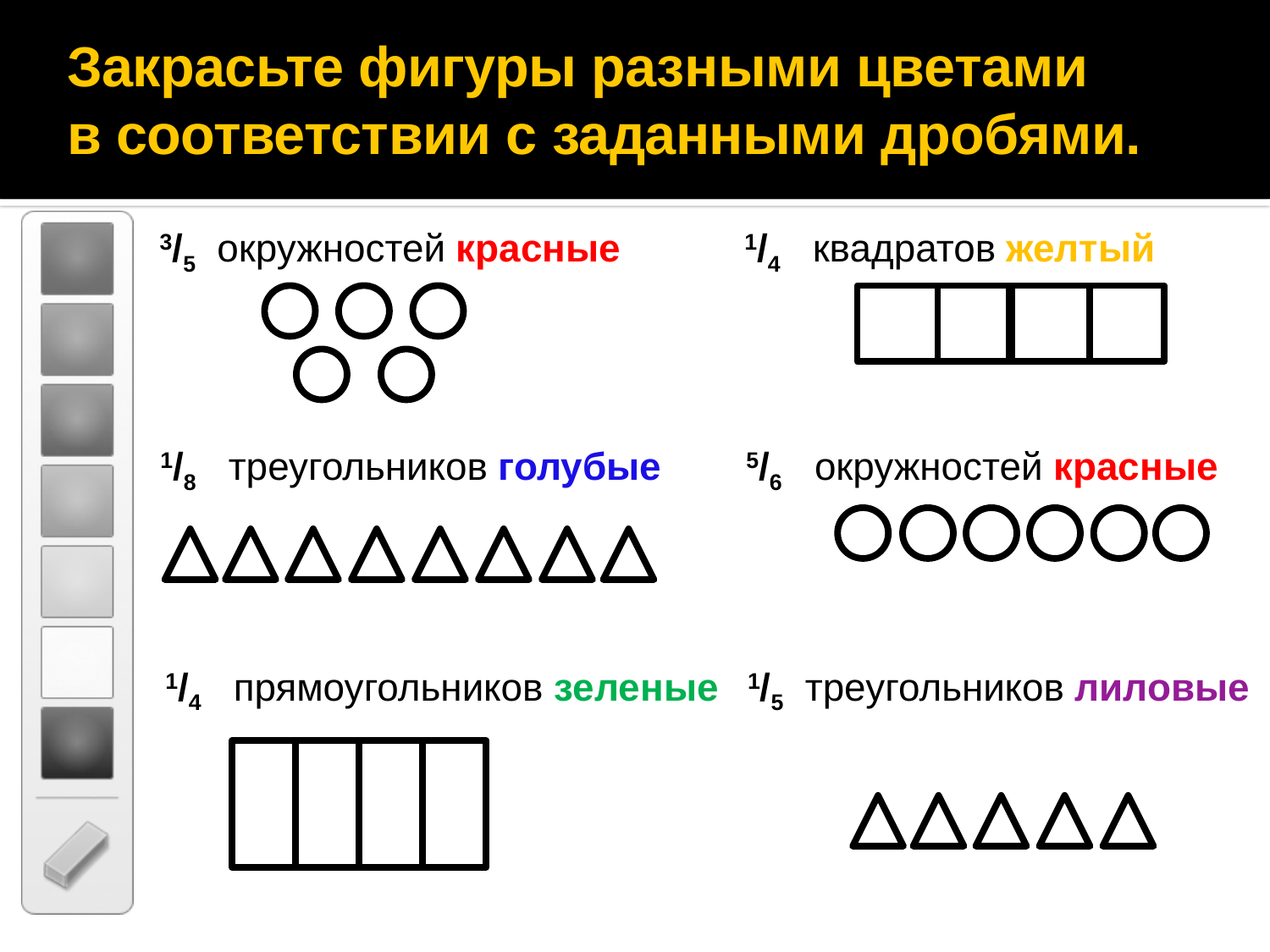

Закрасьте фигуры разными цветами
в соответствии с заданными дробями.
3/5  окружностей красные
1/4   квадратов желтый

1/8   треугольников голубые
5/6   окружностей красные

1/4   прямоугольников зеленые
1/5  треугольников лиловые